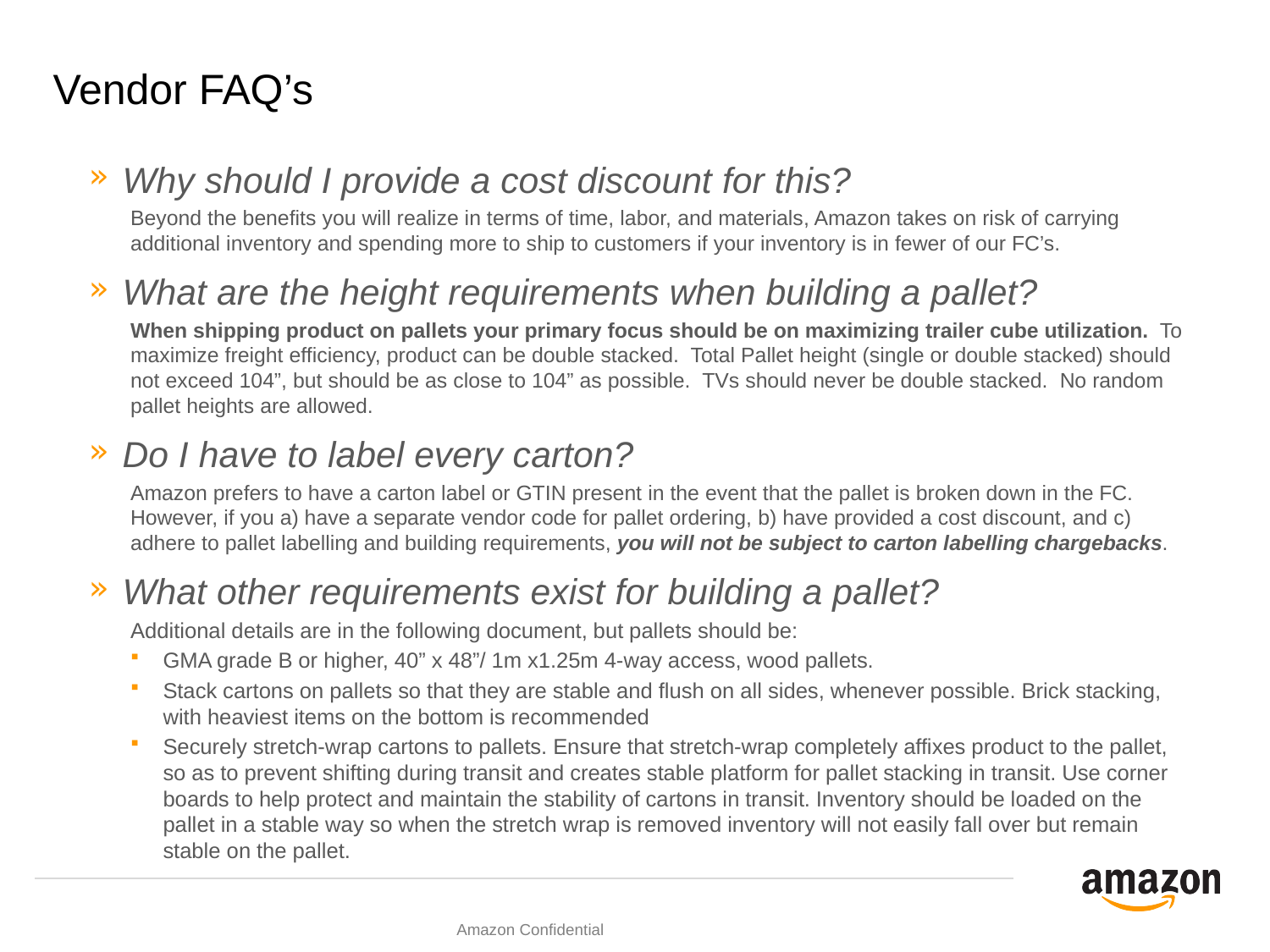

# Vendor FAQ’s
Why should I provide a cost discount for this?
Beyond the benefits you will realize in terms of time, labor, and materials, Amazon takes on risk of carrying additional inventory and spending more to ship to customers if your inventory is in fewer of our FC’s.
What are the height requirements when building a pallet?
When shipping product on pallets your primary focus should be on maximizing trailer cube utilization.  To maximize freight efficiency, product can be double stacked.  Total Pallet height (single or double stacked) should not exceed 104”, but should be as close to 104” as possible.  TVs should never be double stacked.  No random pallet heights are allowed.
Do I have to label every carton?
Amazon prefers to have a carton label or GTIN present in the event that the pallet is broken down in the FC.  However, if you a) have a separate vendor code for pallet ordering, b) have provided a cost discount, and c) adhere to pallet labelling and building requirements, you will not be subject to carton labelling chargebacks.
What other requirements exist for building a pallet?
Additional details are in the following document, but pallets should be:
GMA grade B or higher, 40” x 48”/ 1m x1.25m 4-way access, wood pallets.
Stack cartons on pallets so that they are stable and flush on all sides, whenever possible. Brick stacking, with heaviest items on the bottom is recommended
Securely stretch-wrap cartons to pallets. Ensure that stretch-wrap completely affixes product to the pallet, so as to prevent shifting during transit and creates stable platform for pallet stacking in transit. Use corner boards to help protect and maintain the stability of cartons in transit. Inventory should be loaded on the pallet in a stable way so when the stretch wrap is removed inventory will not easily fall over but remain stable on the pallet.

Amazon Confidential